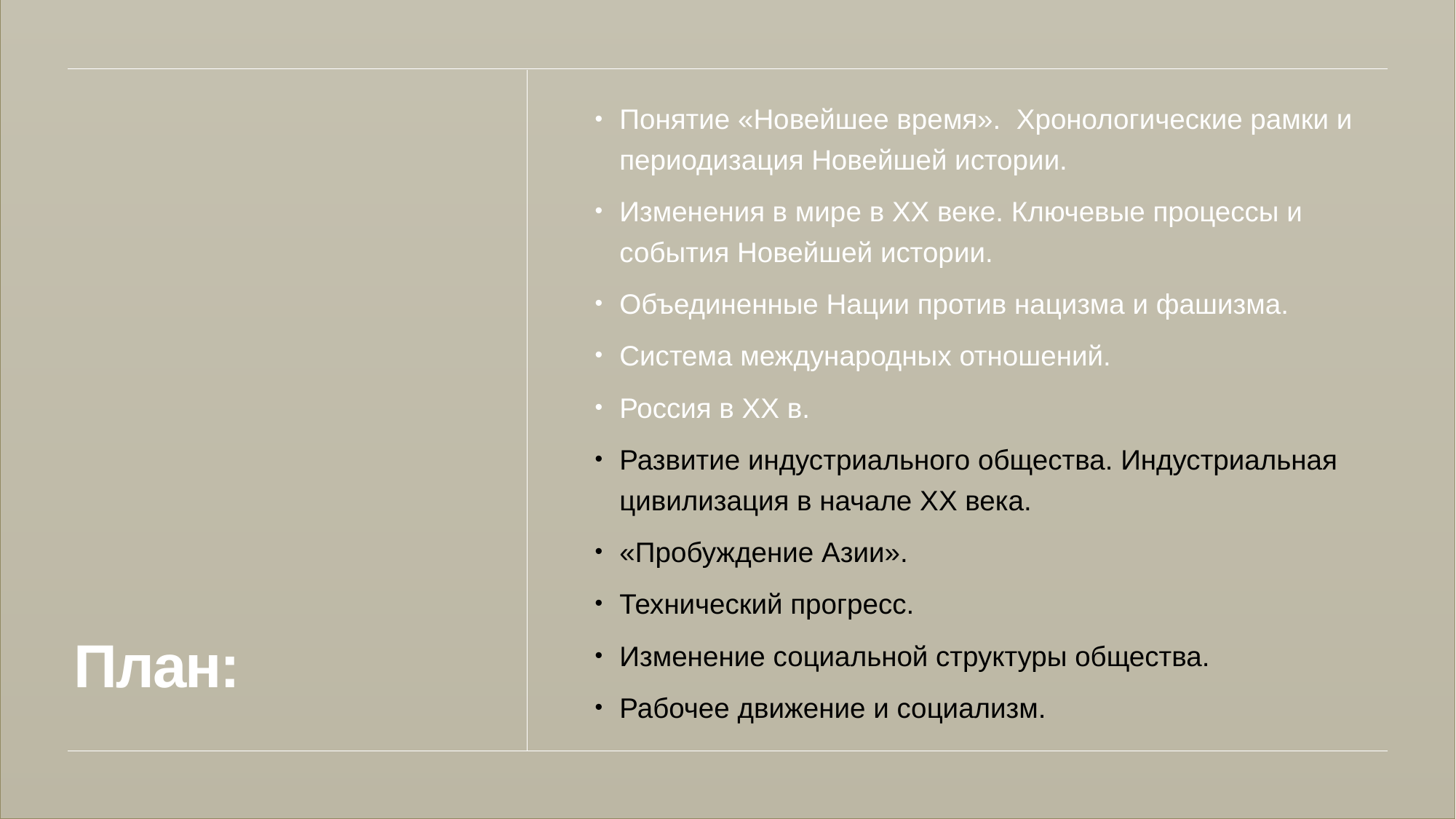

Понятие «Новейшее время».  Хронологические рамки и периодизация Новейшей истории.
Изменения в мире в ХХ веке. Ключевые процессы и события Новейшей истории.
Объединенные Нации против нацизма и фашизма.
Система международных отношений.
Россия в XX в.
Развитие индустриального общества. Индустриальная цивилизация в начале XX века.
«Пробуждение Азии».
Технический прогресс.
Изменение социальной структуры общества.
Рабочее движение и социализм.

# План: